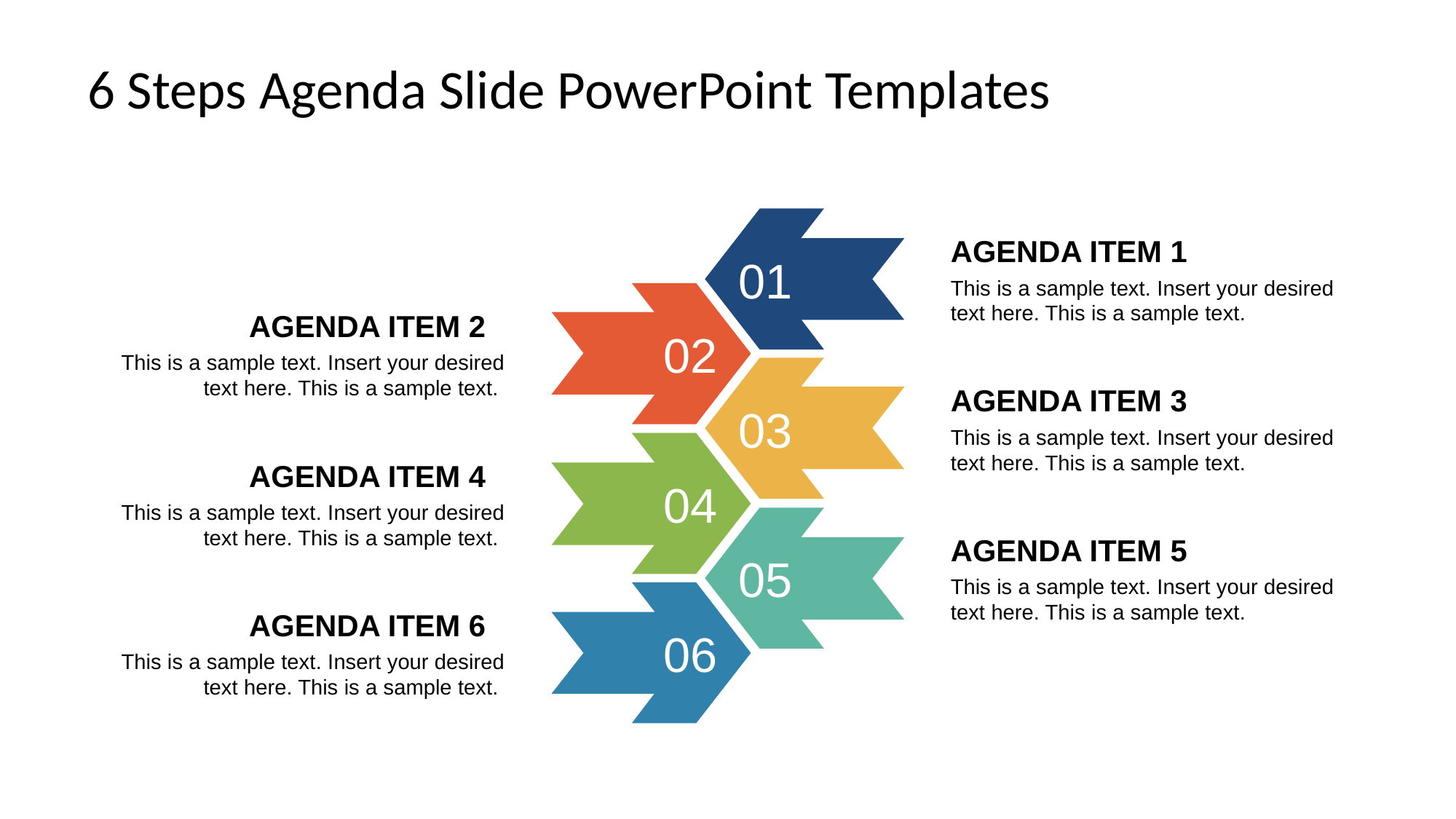

6 Steps Agenda Slide PowerPoint Templates

AGENDA ITEM 1
01
This is a sample text. Insert your desired text here. This is a sample text.

AGENDA ITEM 2
02
This is a sample text. Insert your desired text here. This is a sample text.

AGENDA ITEM 3
03
This is a sample text. Insert your desired text here. This is a sample text.

AGENDA ITEM 4
04
This is a sample text. Insert your desired text here. This is a sample text.

AGENDA ITEM 5
05
This is a sample text. Insert your desired text here. This is a sample text.

AGENDA ITEM 6
06
This is a sample text. Insert your desired text here. This is a sample text.